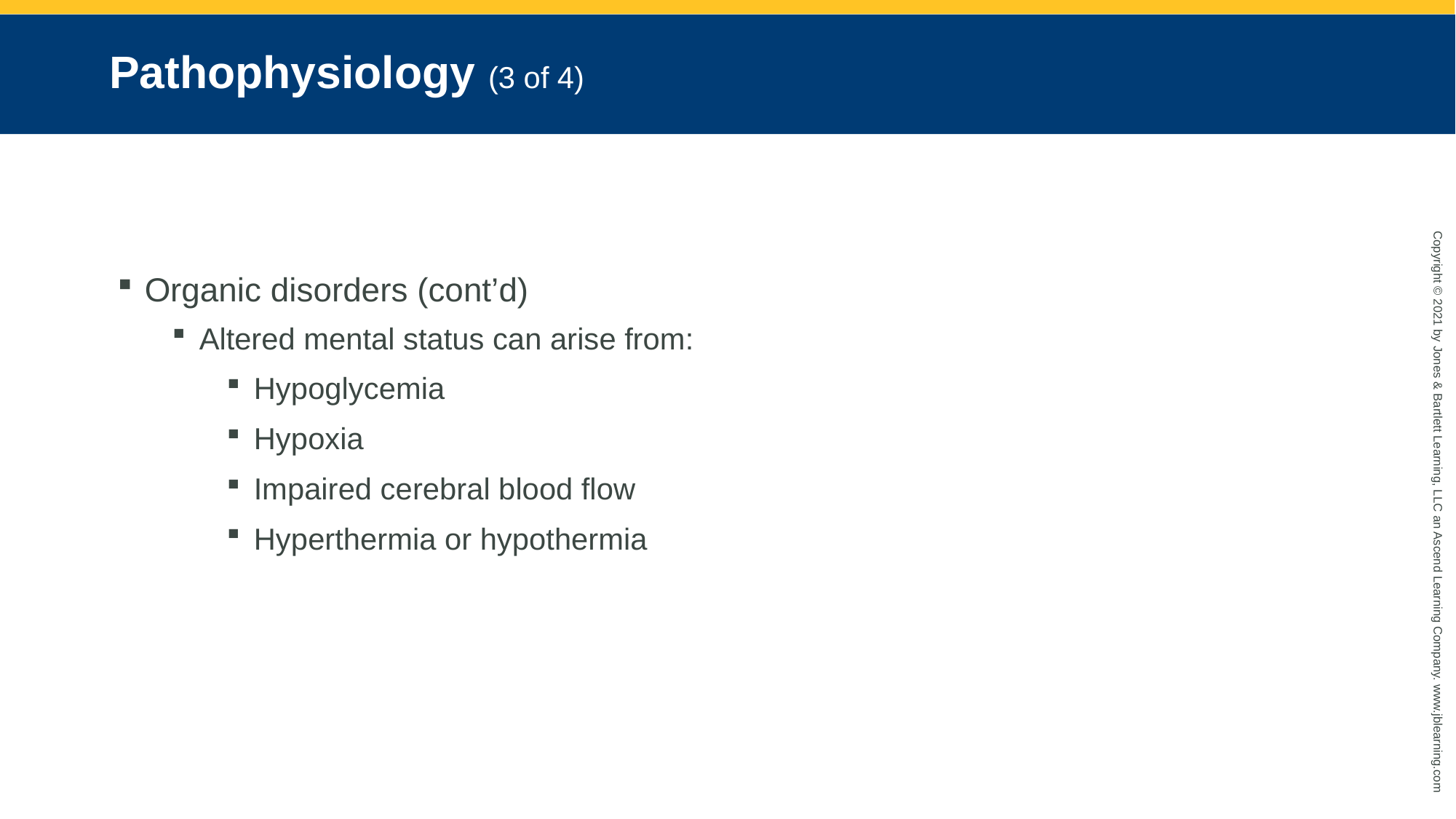

# Pathophysiology (3 of 4)
Organic disorders (cont’d)
Altered mental status can arise from:
Hypoglycemia
Hypoxia
Impaired cerebral blood flow
Hyperthermia or hypothermia